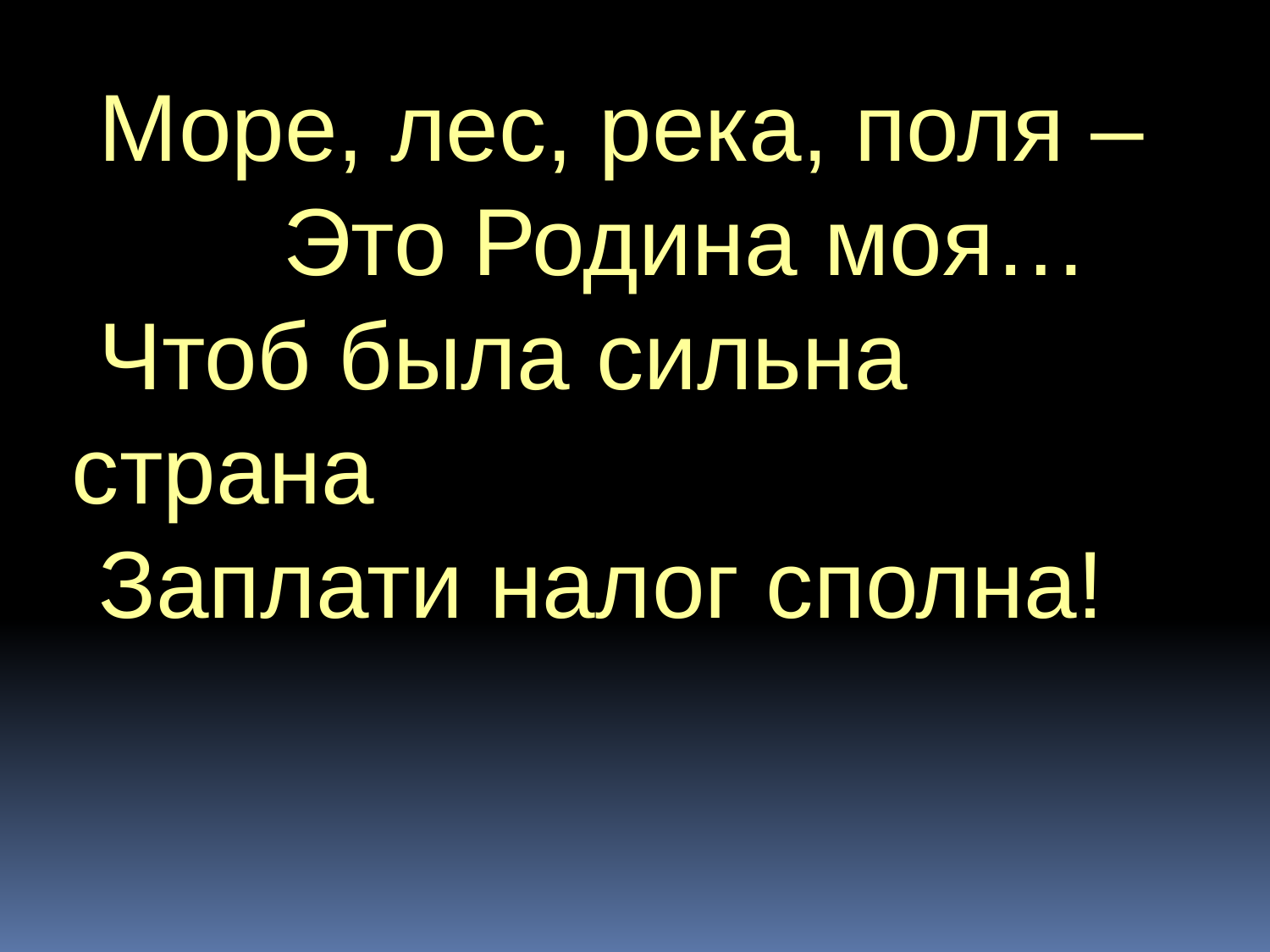

Море, лес, река, поля –           Это Родина моя…
 Чтоб была сильна страна
 Заплати налог сполна!